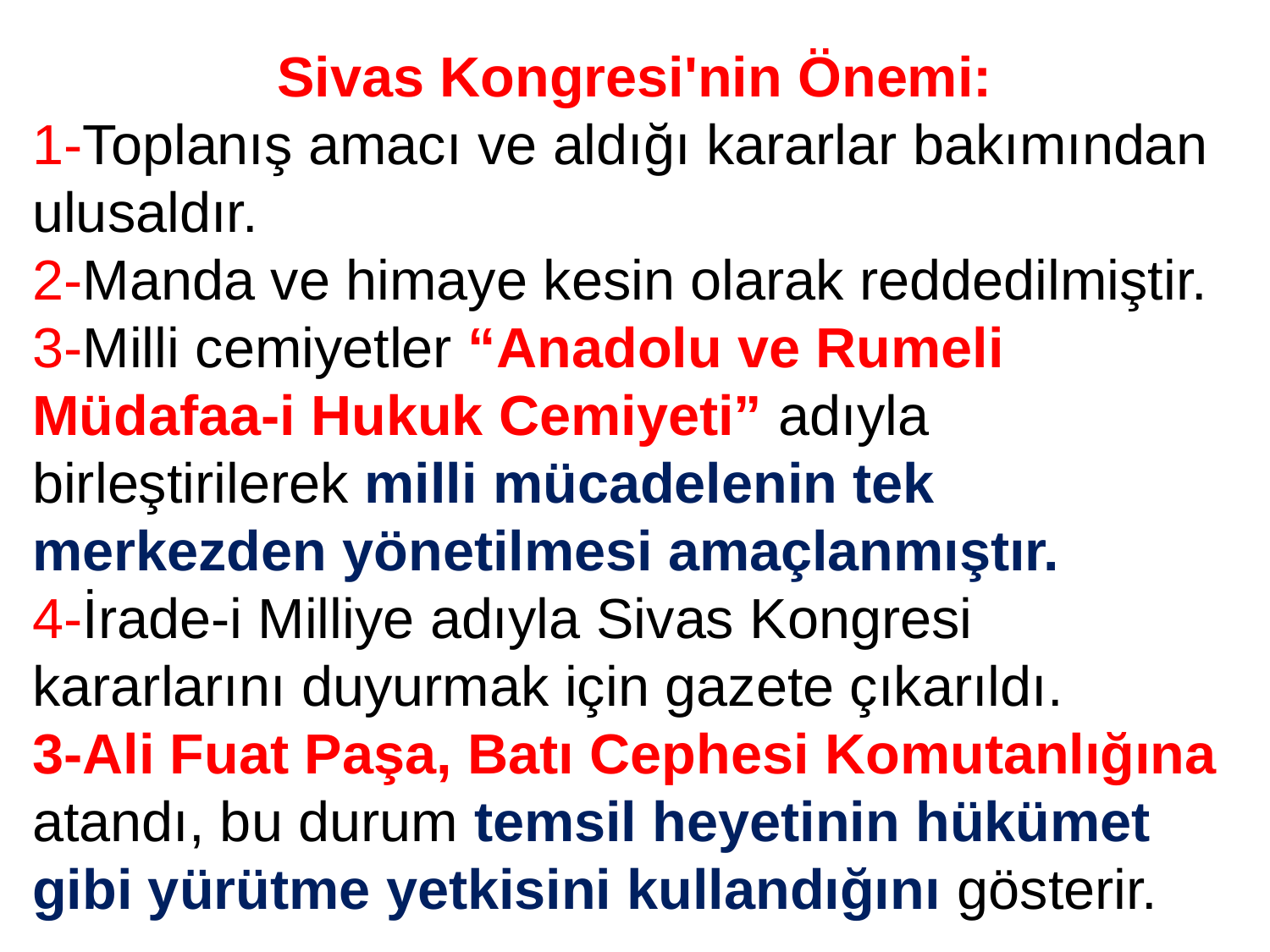

Sivas Kongresi'nin Önemi:
1-Toplanış amacı ve aldığı kararlar bakımından ulusaldır.
2-Manda ve himaye kesin olarak reddedilmiştir.
3-Milli cemiyetler “Anadolu ve Rumeli Müdafaa-i Hukuk Cemiyeti” adıyla birleştirilerek milli mücadelenin tek merkezden yönetilmesi amaçlanmıştır.
4-İrade-i Milliye adıyla Sivas Kongresi kararlarını duyurmak için gazete çıkarıldı.
3-Ali Fuat Paşa, Batı Cephesi Komutanlığına atandı, bu durum temsil heyetinin hükümet gibi yürütme yetkisini kullandığını gösterir.